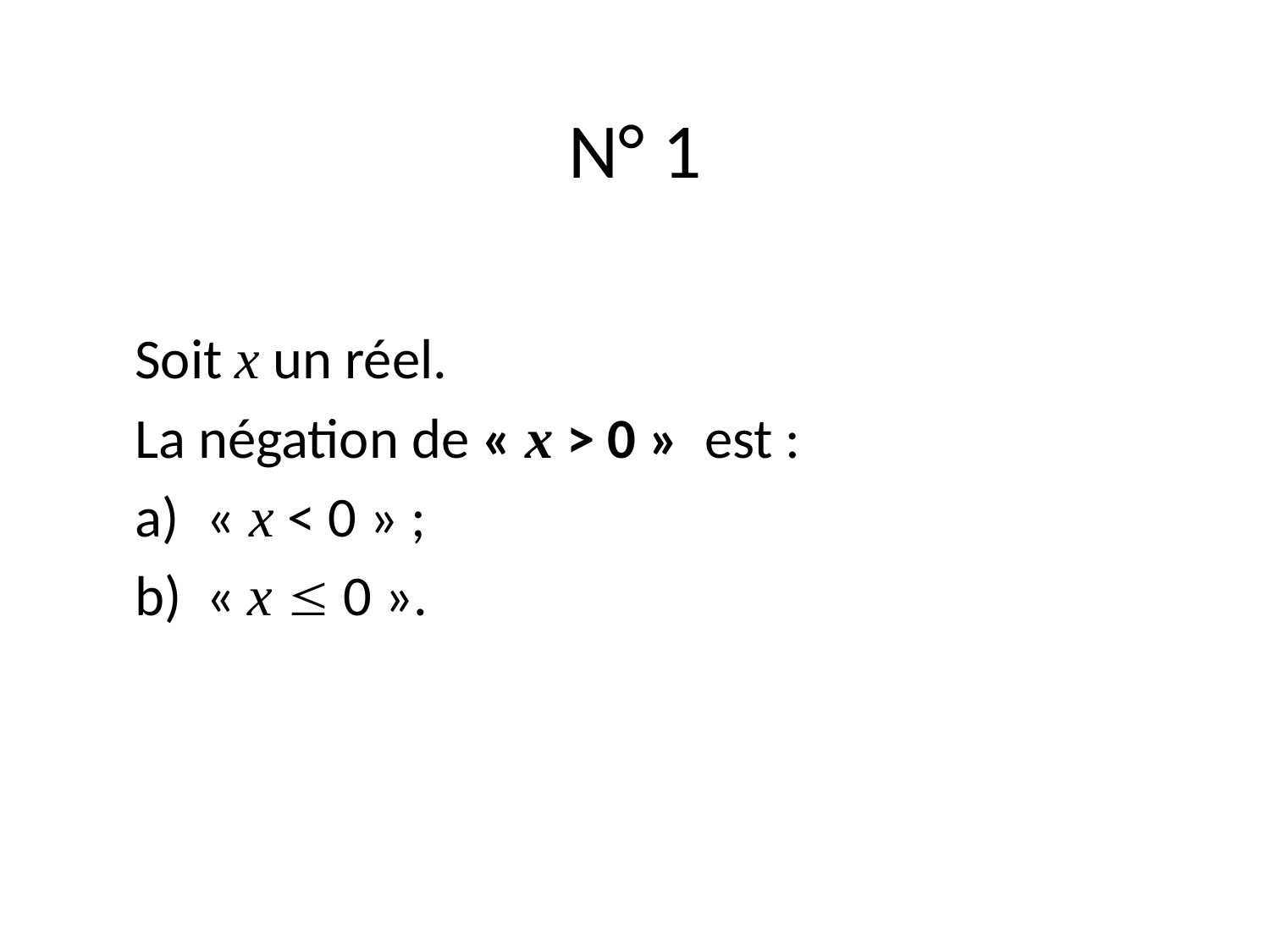

# N° 1
Soit x un réel.
La négation de « x > 0 »  est :
« x < 0 » ;
« x ≤ 0 ».